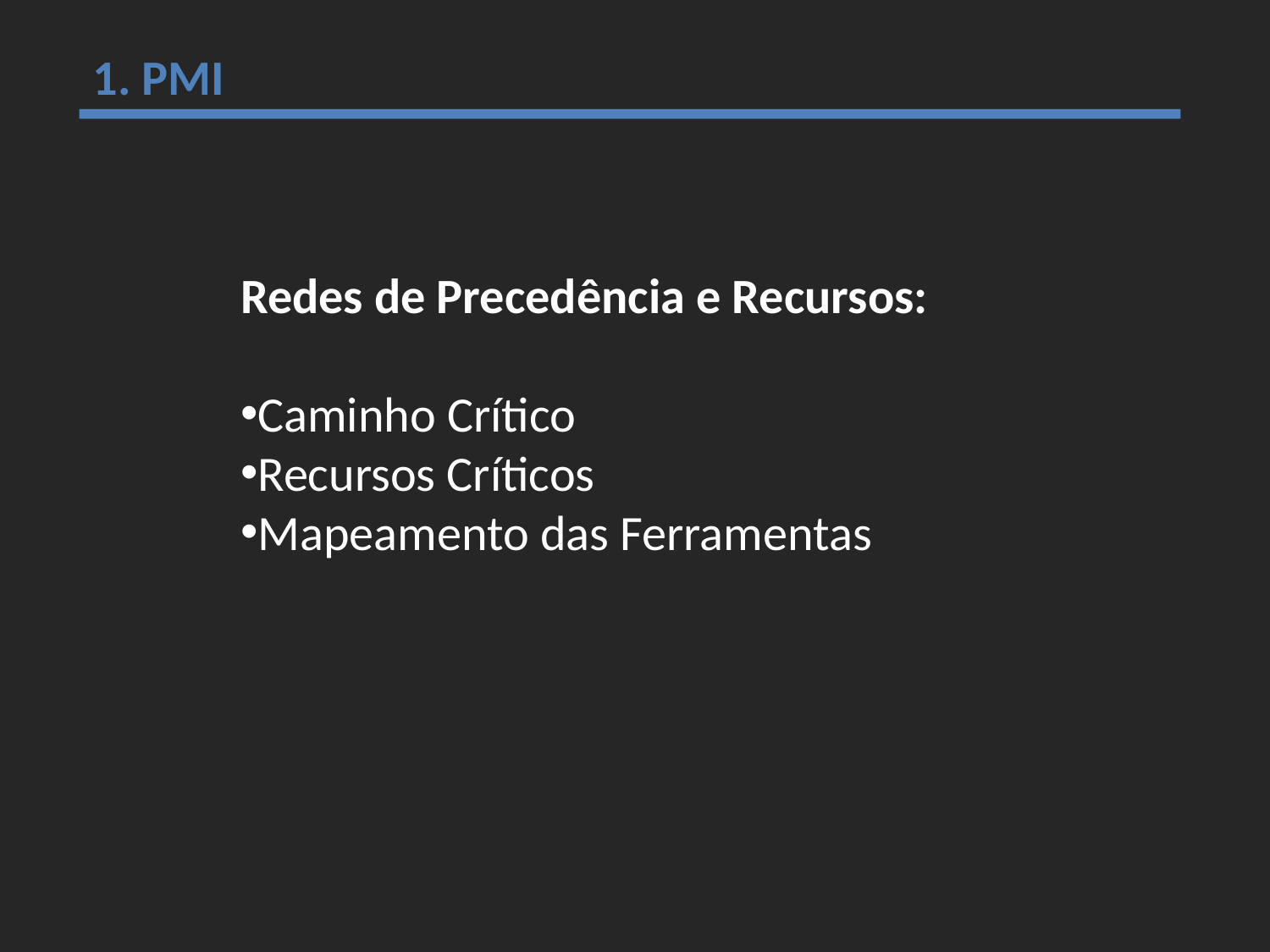

1. PMI

Redes de Precedência e Recursos:

Caminho Crítico
Recursos Críticos
Mapeamento das Ferramentas